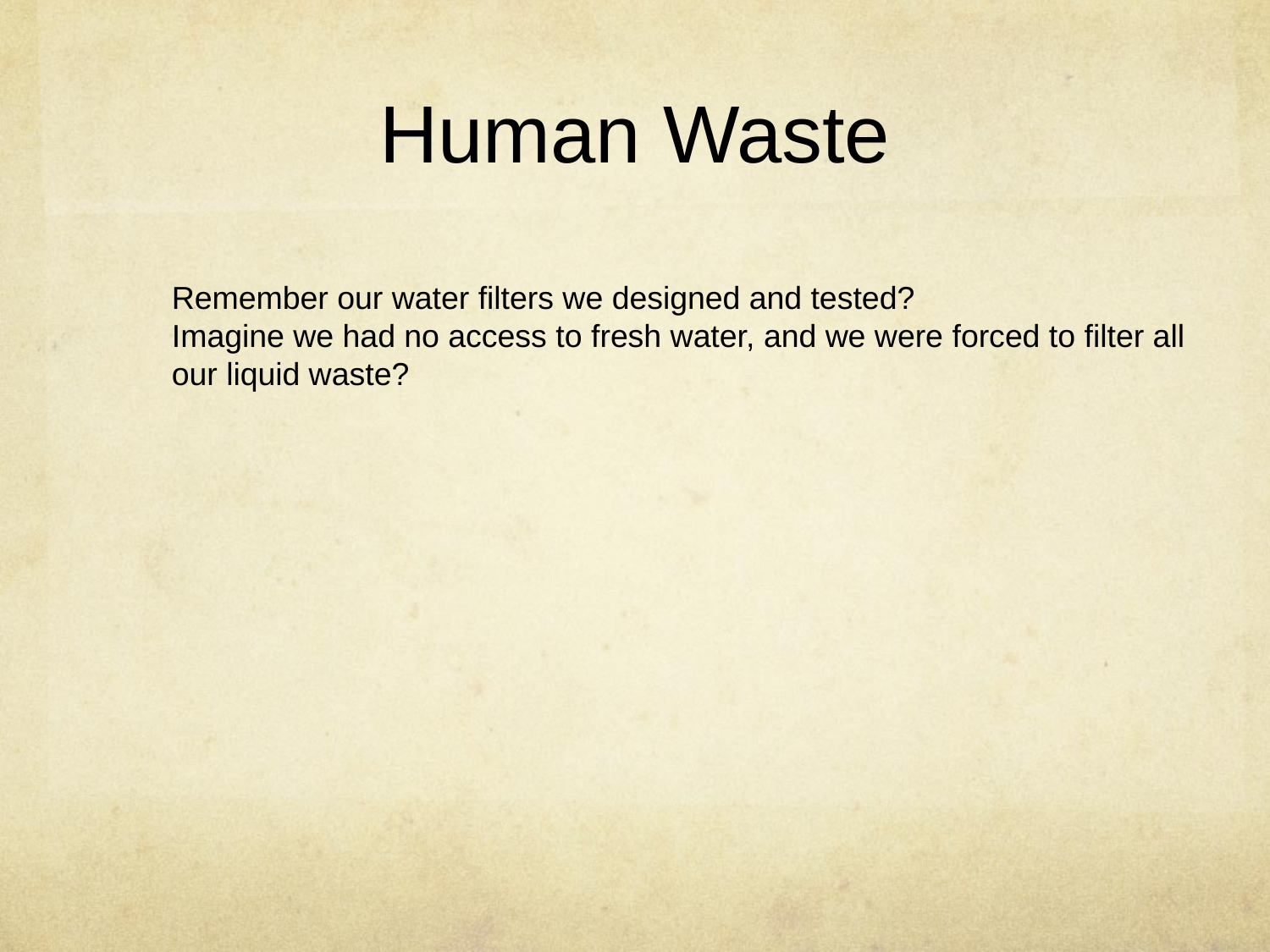

# Human Waste
Remember our water filters we designed and tested?
Imagine we had no access to fresh water, and we were forced to filter all
our liquid waste?